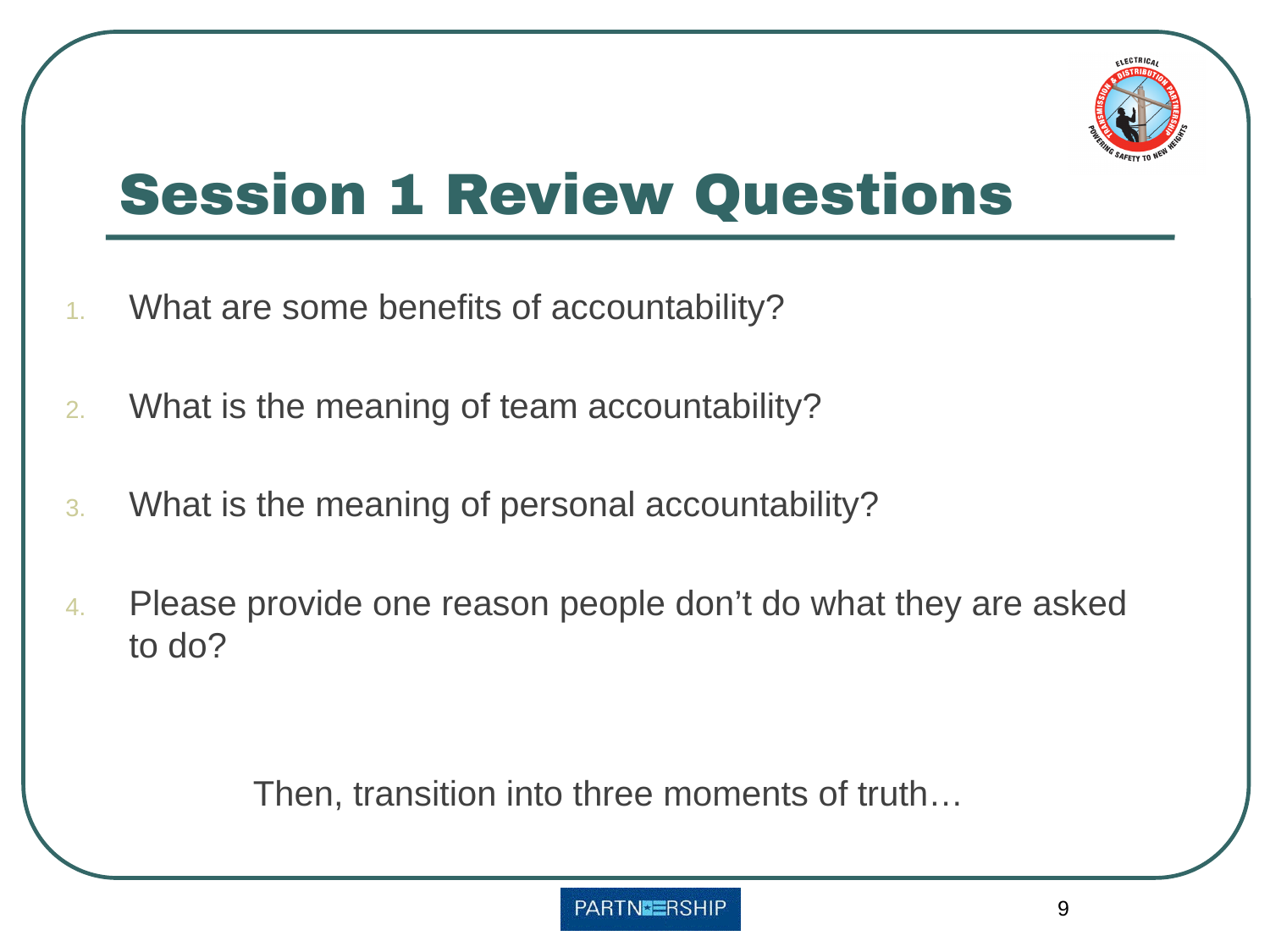

# Session 1 Review Questions

What are some benefits of accountability?

What is the meaning of team accountability?

What is the meaning of personal accountability?

Please provide one reason people don’t do what they are asked to do?

Then, transition into three moments of truth…
9